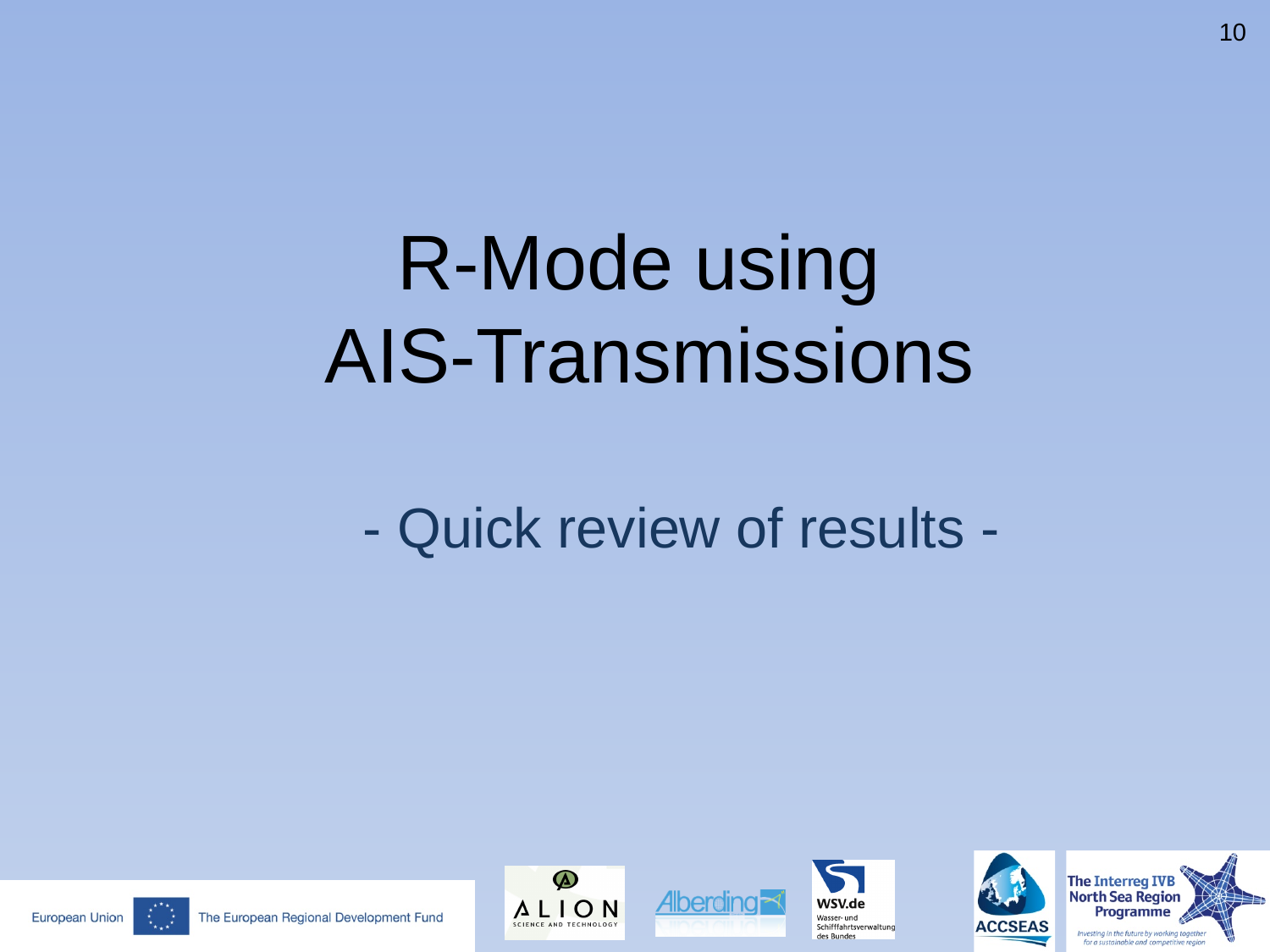

10
R-Mode using
AIS-Transmissions

- Quick review of results -